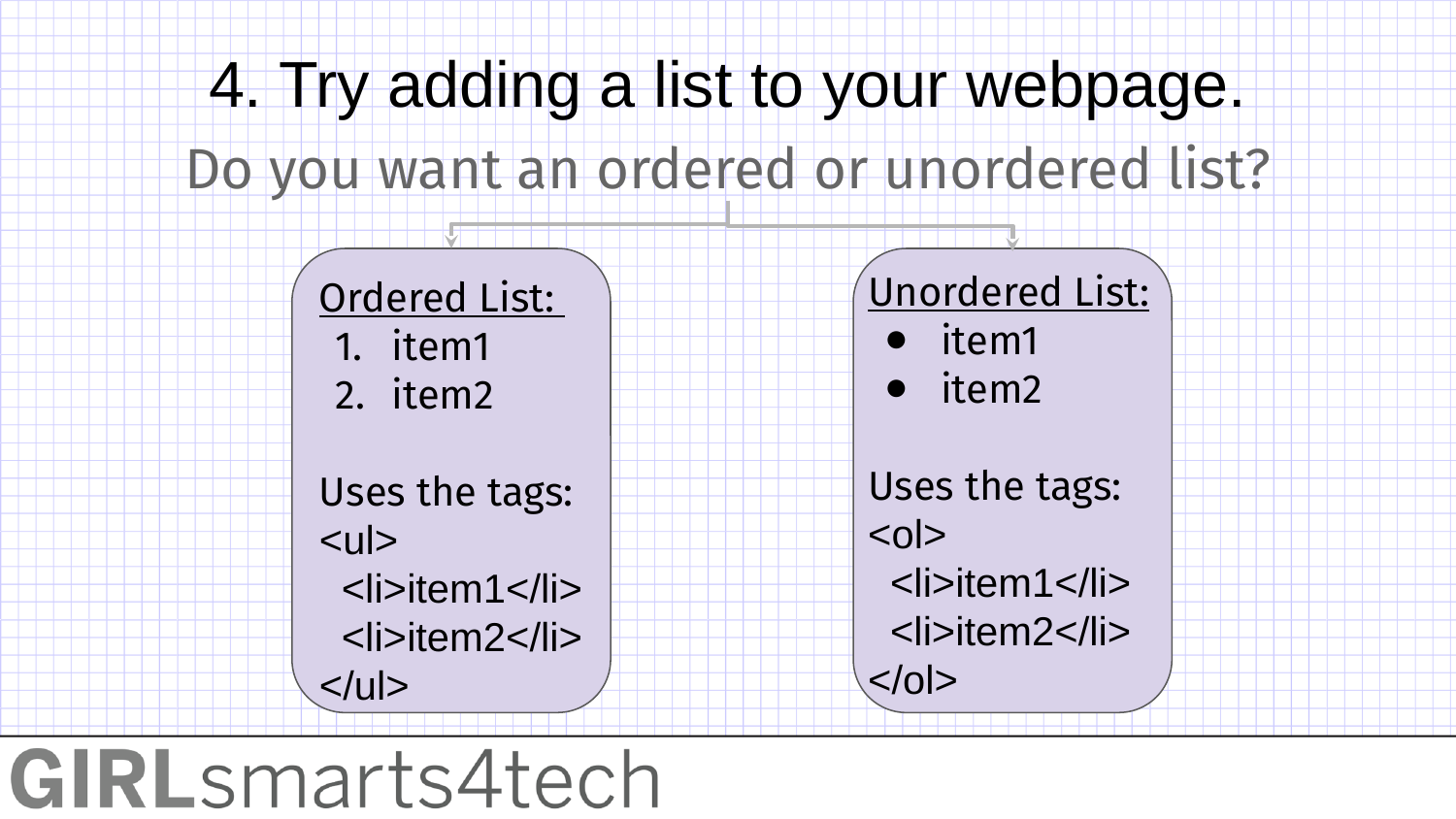

4. Try adding a list to your webpage.

Do you want an ordered or unordered list?

Ordered List:
item1
item2

Uses the tags:
<ul>
  <li>item1</li>
  <li>item2</li>
</ul>

Unordered List:
item1
item2

Uses the tags:
<ol>
  <li>item1</li>
  <li>item2</li>
</ol>